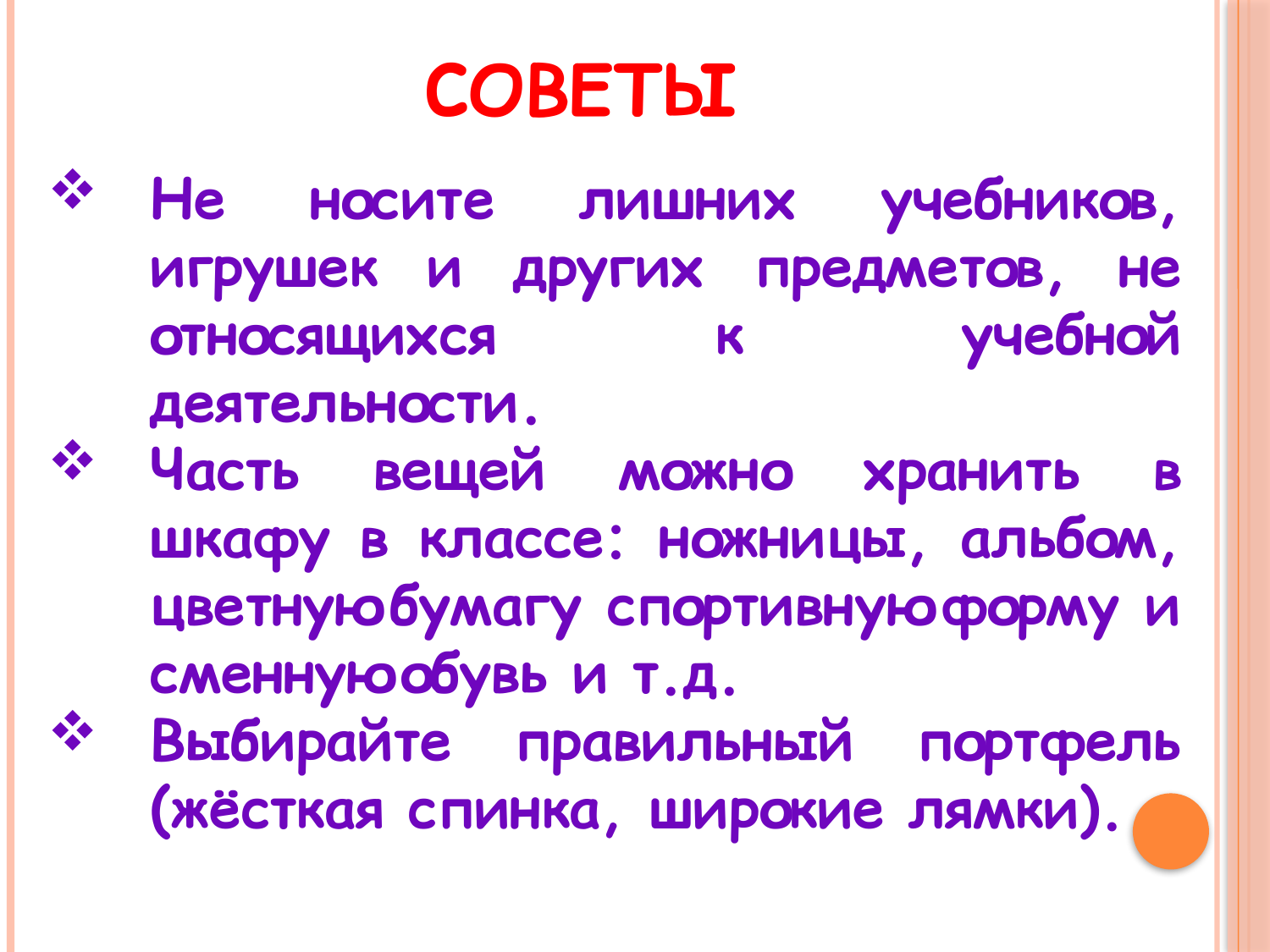

# Советы
Не носите лишних учебников, игрушек и других предметов, не относящихся к учебной деятельности.
Часть вещей можно хранить в шкафу в классе: ножницы, альбом, цветную бумагу спортивную форму и сменную обувь и т.д.
Выбирайте правильный портфель (жёсткая спинка, широкие лямки).